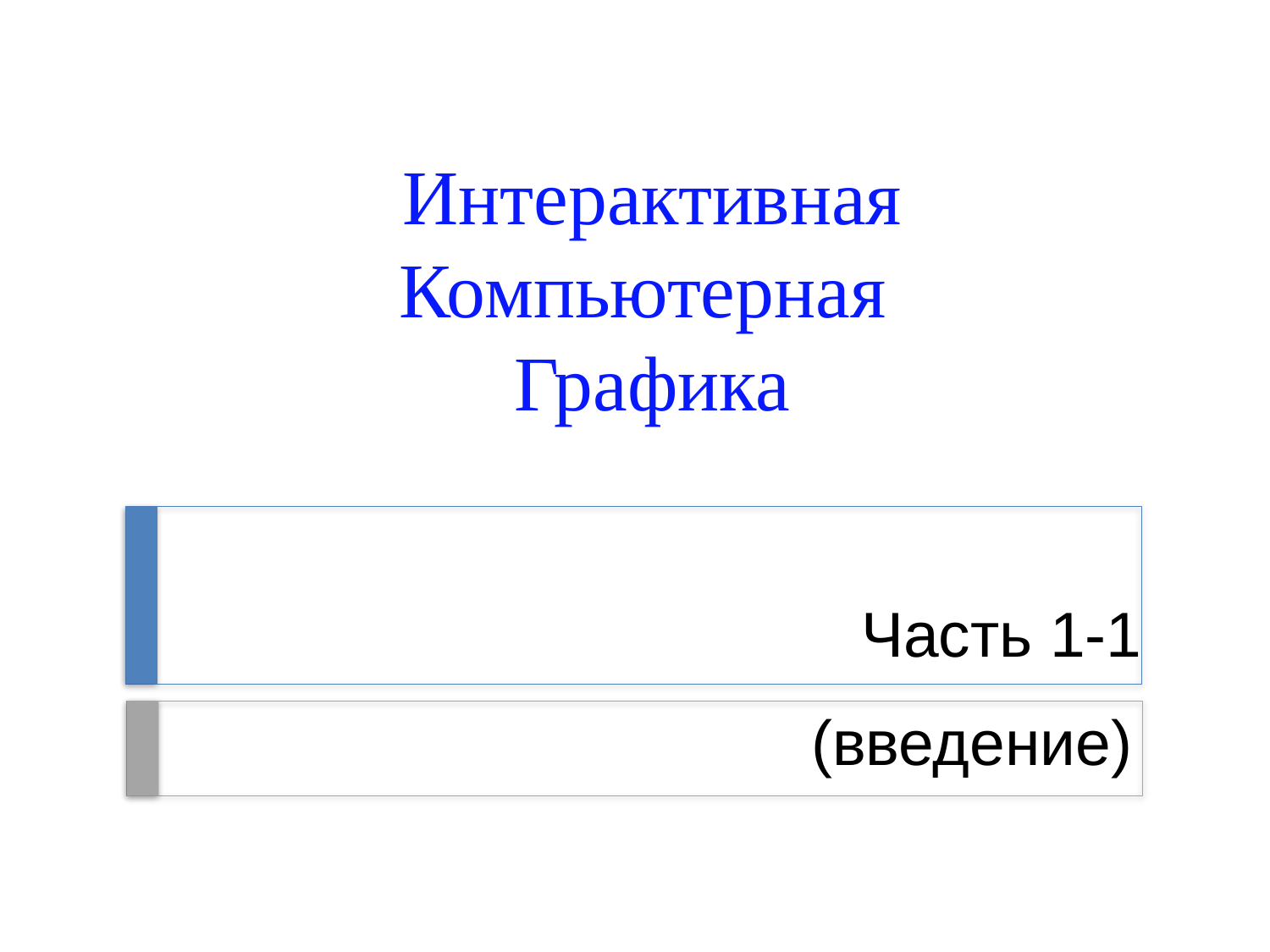

Интерактивная
Компьютерная
Графика
Часть 1-1
# (введение)